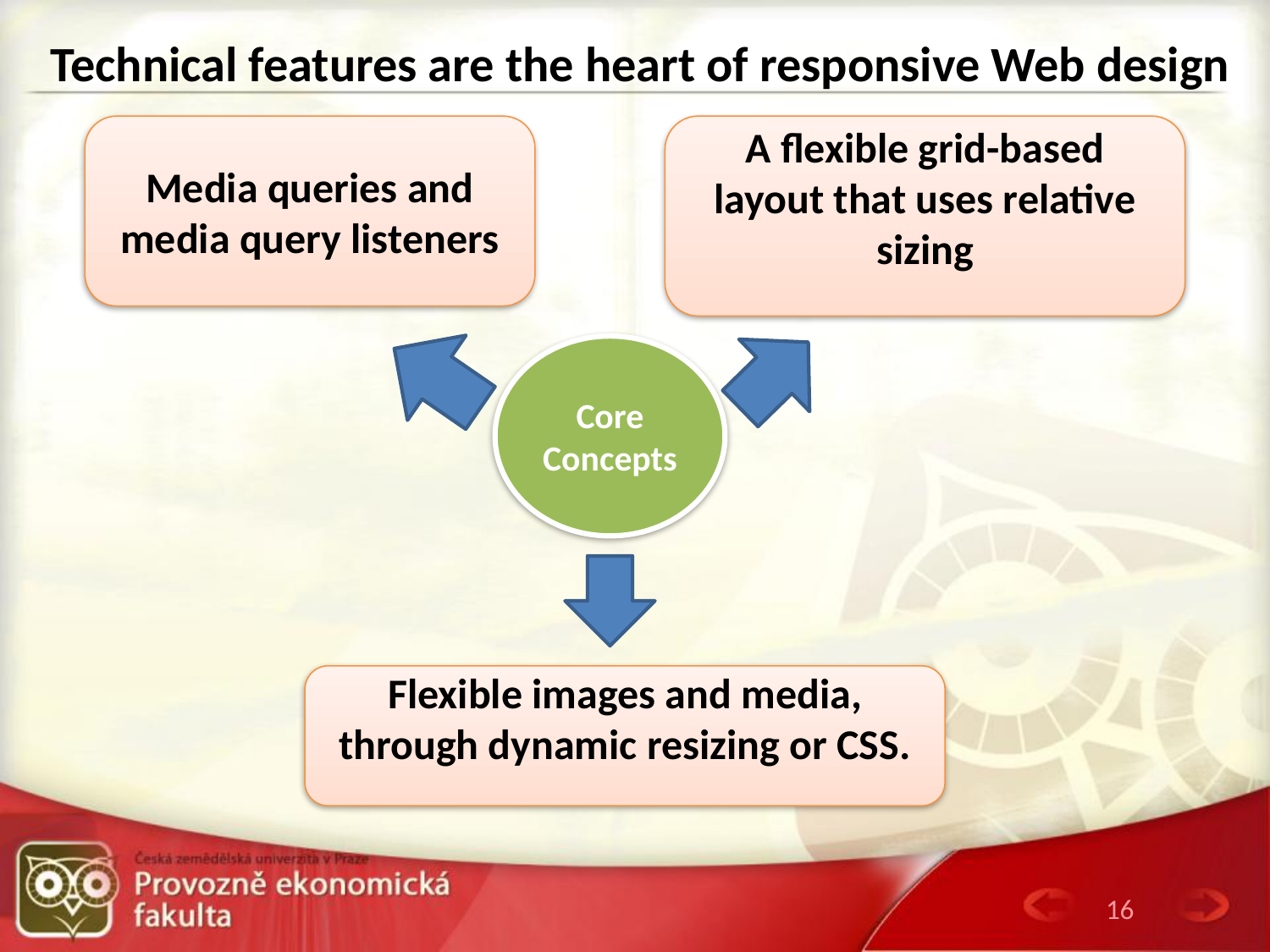

Technical features are the heart of responsive Web design
Media queries and media query listeners
A flexible grid-based layout that uses relative sizing

Core Concepts

Flexible images and media, through dynamic resizing or CSS.